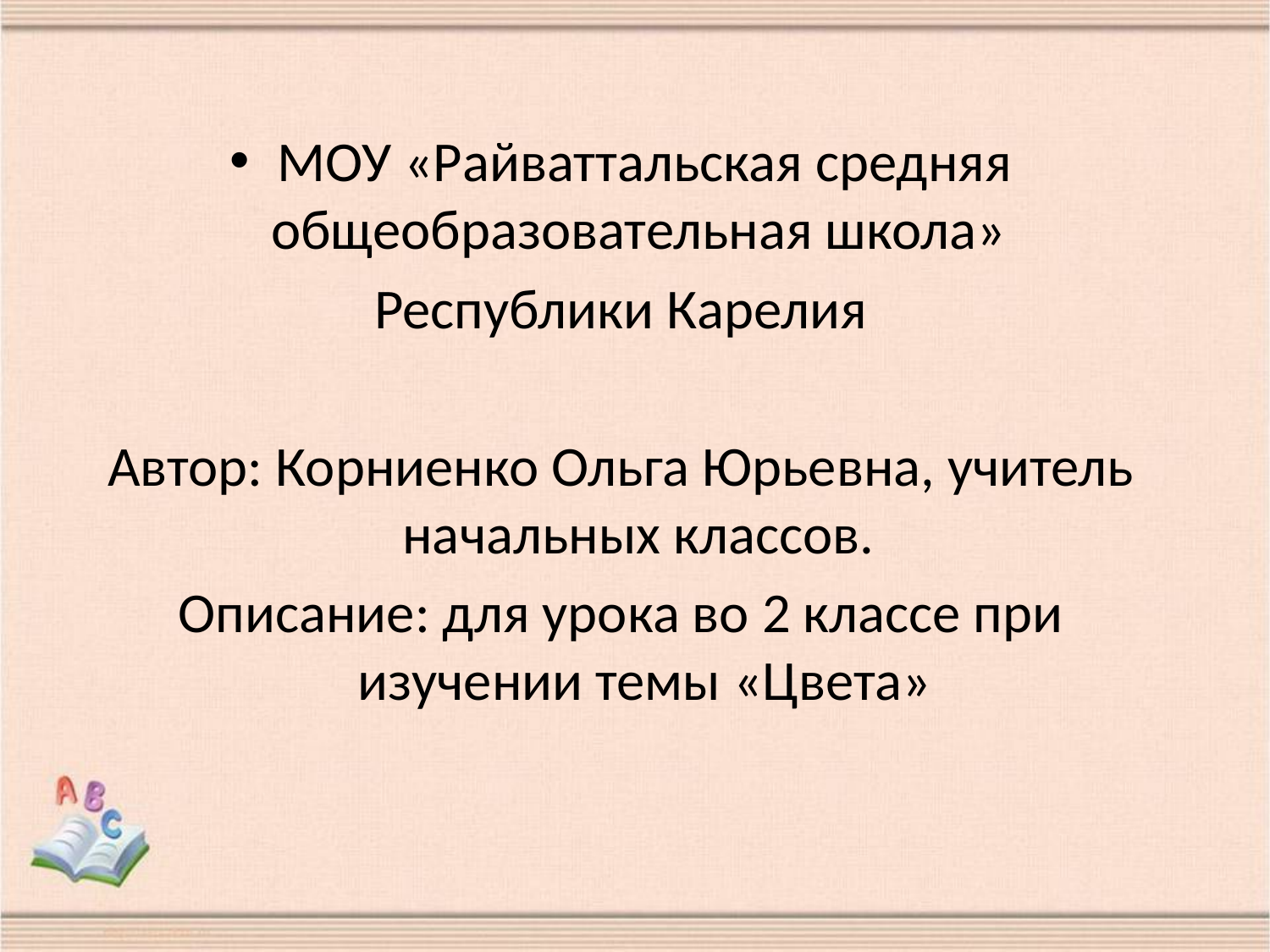

МОУ «Райваттальская средняя общеобразовательная школа»
Республики Карелия

Автор: Корниенко Ольга Юрьевна, учитель начальных классов.
Описание: для урока во 2 классе при изучении темы «Цвета»